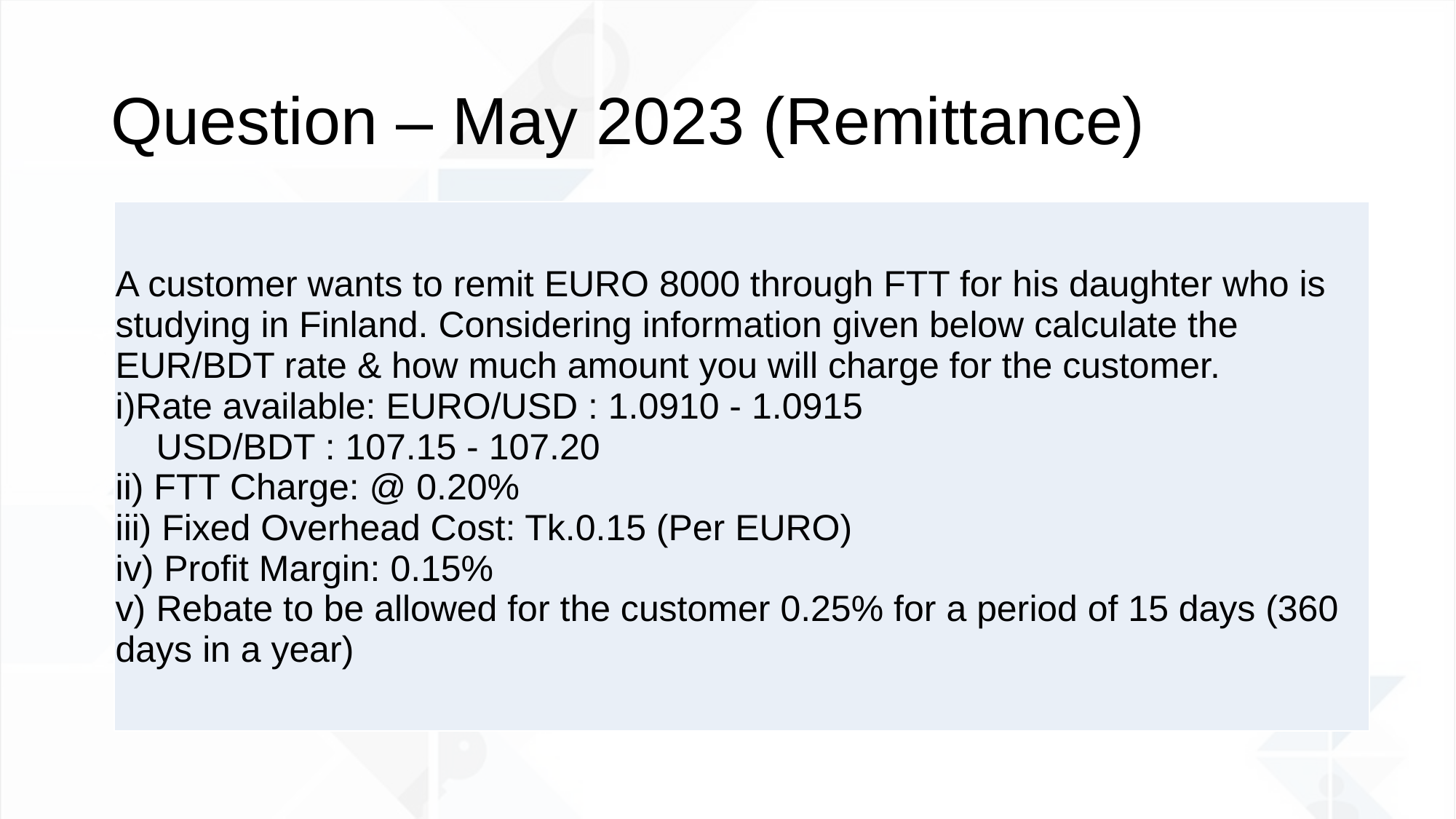

# Question – May 2023 (Remittance)
| A customer wants to remit EURO 8000 through FTT for his daughter who is studying in Finland. Considering information given below calculate the EUR/BDT rate & how much amount you will charge for the customer. i)Rate available: EURO/USD : 1.0910 - 1.0915 USD/BDT : 107.15 - 107.20 ii) FTT Charge: @ 0.20% iii) Fixed Overhead Cost: Tk.0.15 (Per EURO) iv) Profit Margin: 0.15% v) Rebate to be allowed for the customer 0.25% for a period of 15 days (360 days in a year) |
| --- |